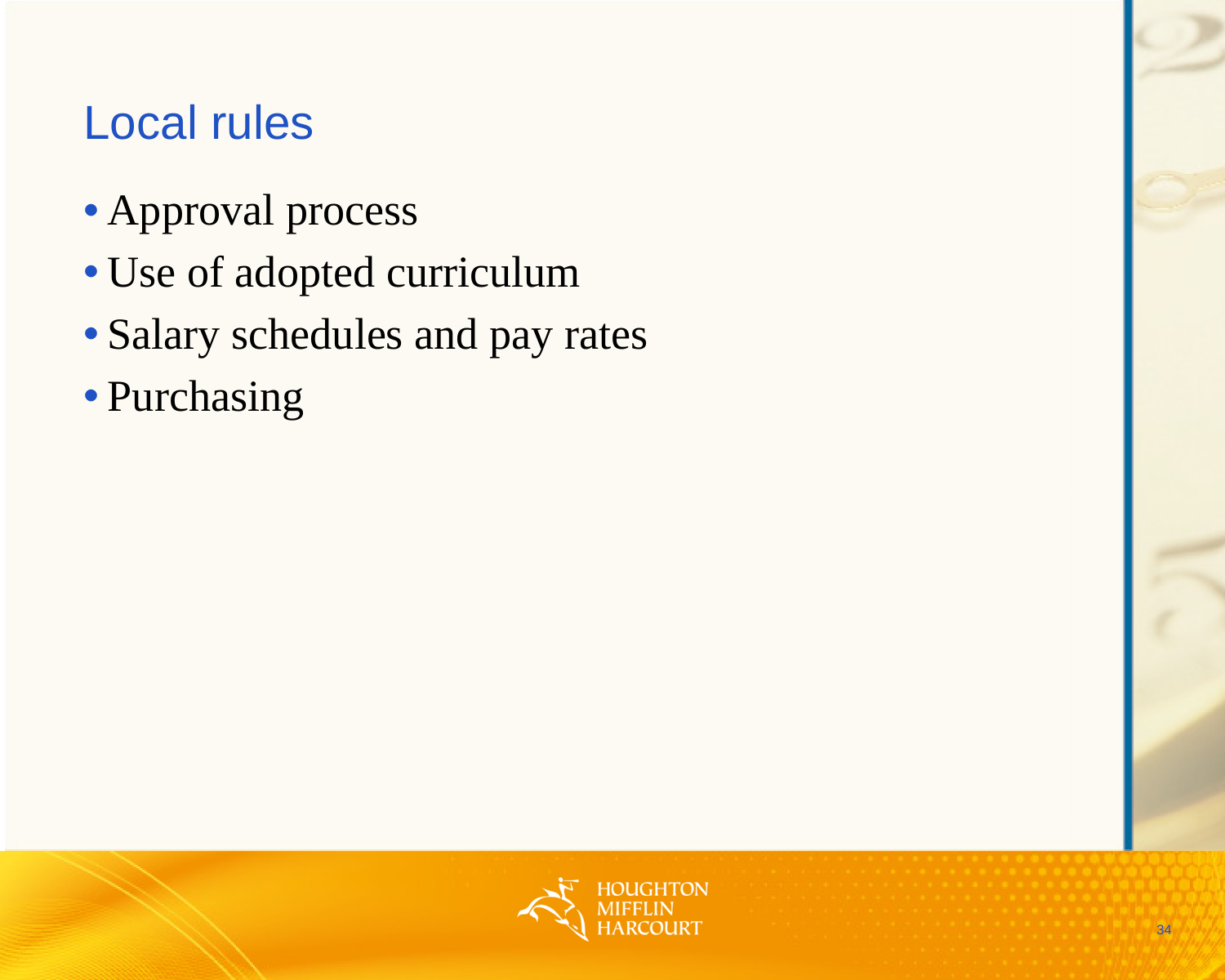

# Local rules
Approval process
Use of adopted curriculum
Salary schedules and pay rates
Purchasing

34